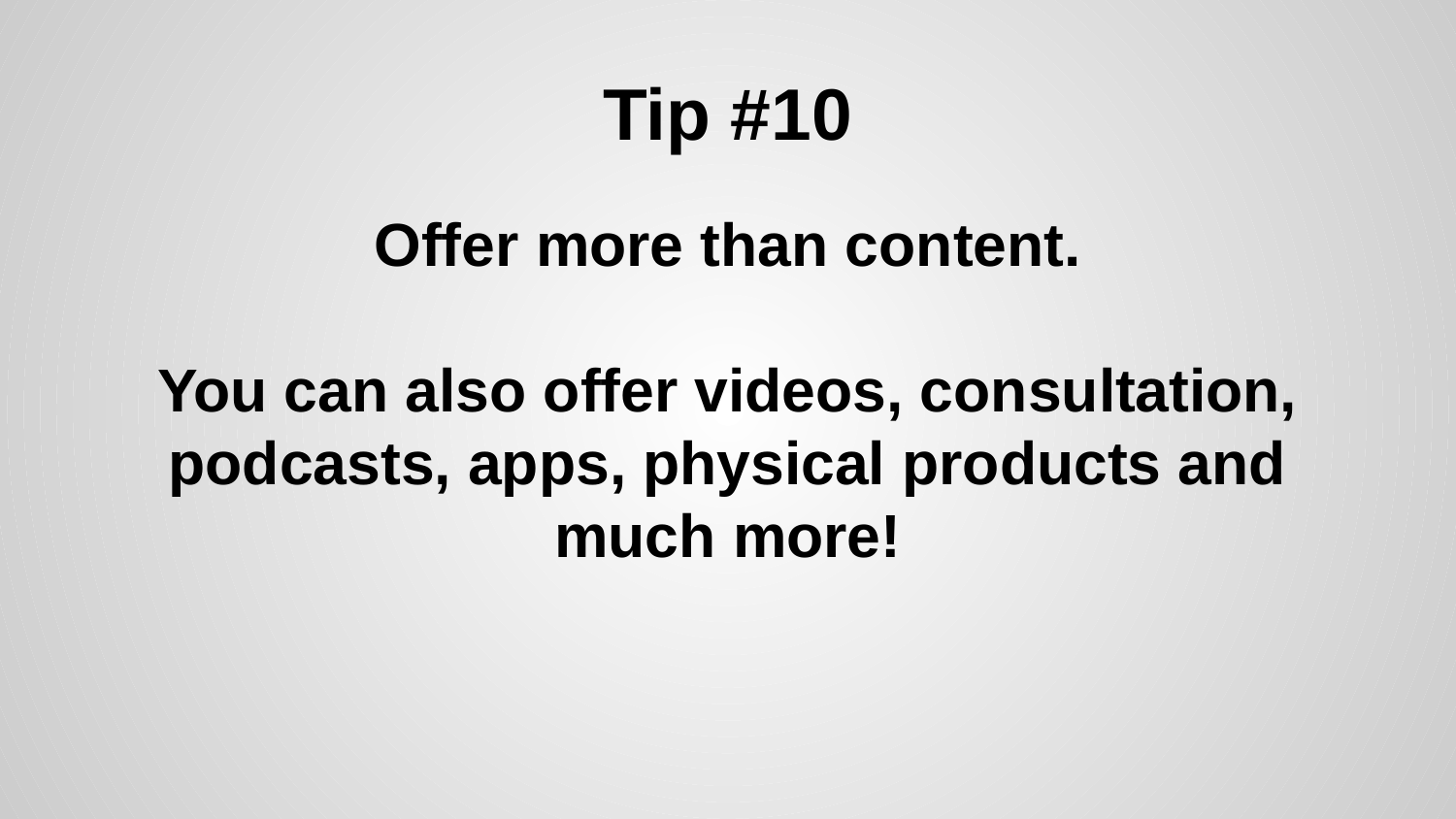

# Tip #10
Offer more than content.

You can also offer videos, consultation, podcasts, apps, physical products and much more!